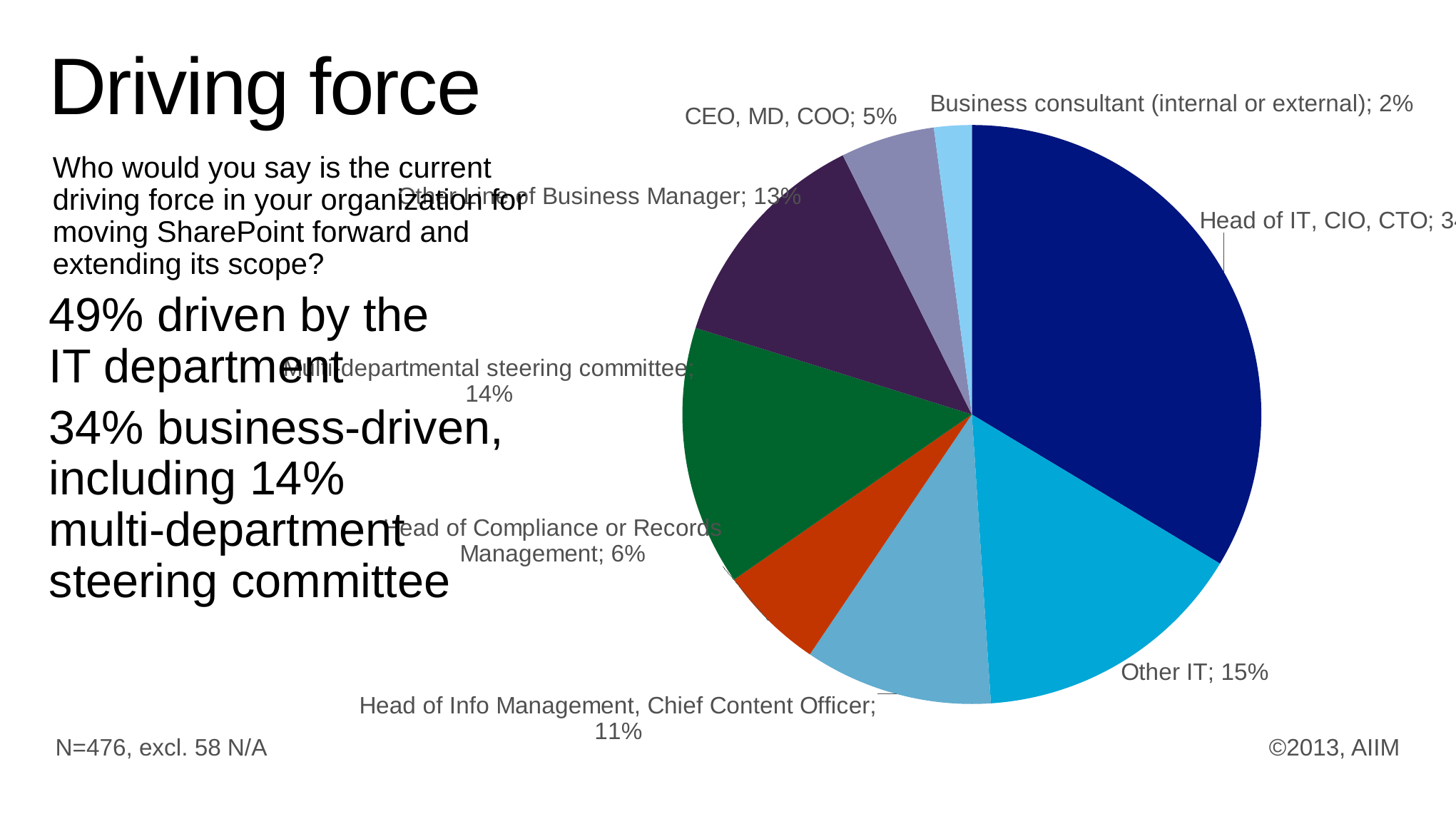

### Chart

| Category |  |
|---|---|
| Head of IT, CIO, CTO | 0.336134453781513 |
| Other IT | 0.153361344537815 |
| Head of Info Management, Chief Content Officer | 0.105042016806723 |
| Head of Compliance or Records Management | 0.0588235294117647 |
| Multi-departmental steering committee | 0.144957983193277 |
| Other Line of Business Manager | 0.128151260504202 |
| CEO, MD, COO | 0.0525210084033613 |
| Business consultant (internal or external) | 0.0210084033613445 |
# Driving force
Who would you say is the current driving force in your organization for moving SharePoint forward and extending its scope?
49% driven by the
IT department
34% business-driven, including 14%
multi-department
steering committee
N=476, excl. 58 N/A
©2013, AIIM